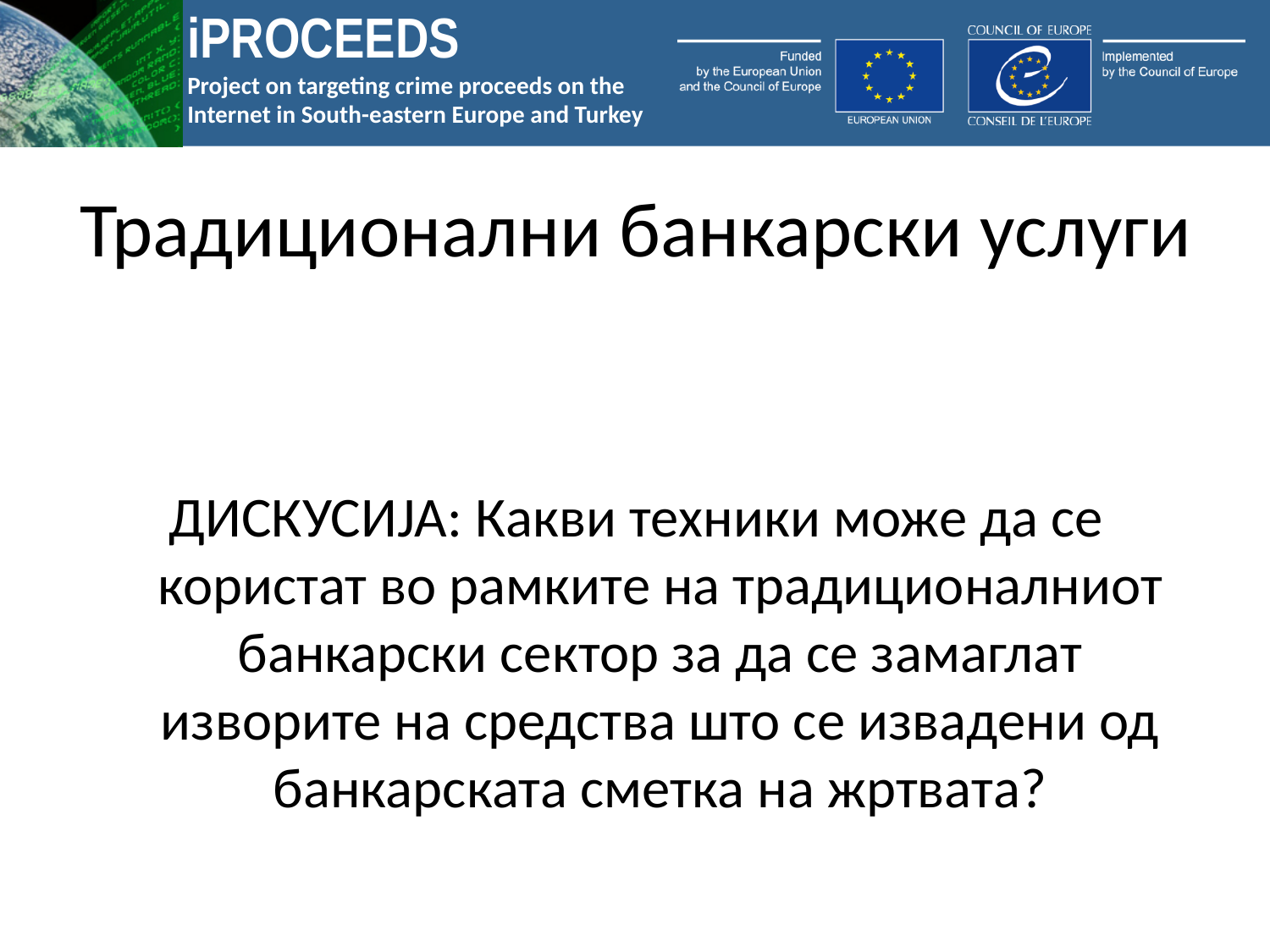

# Традиционални банкарски услуги

ДИСКУСИЈА: Какви техники може да се користат во рамките на традиционалниот банкарски сектор за да се замаглат изворите на средства што се извадени од банкарската сметка на жртвата?